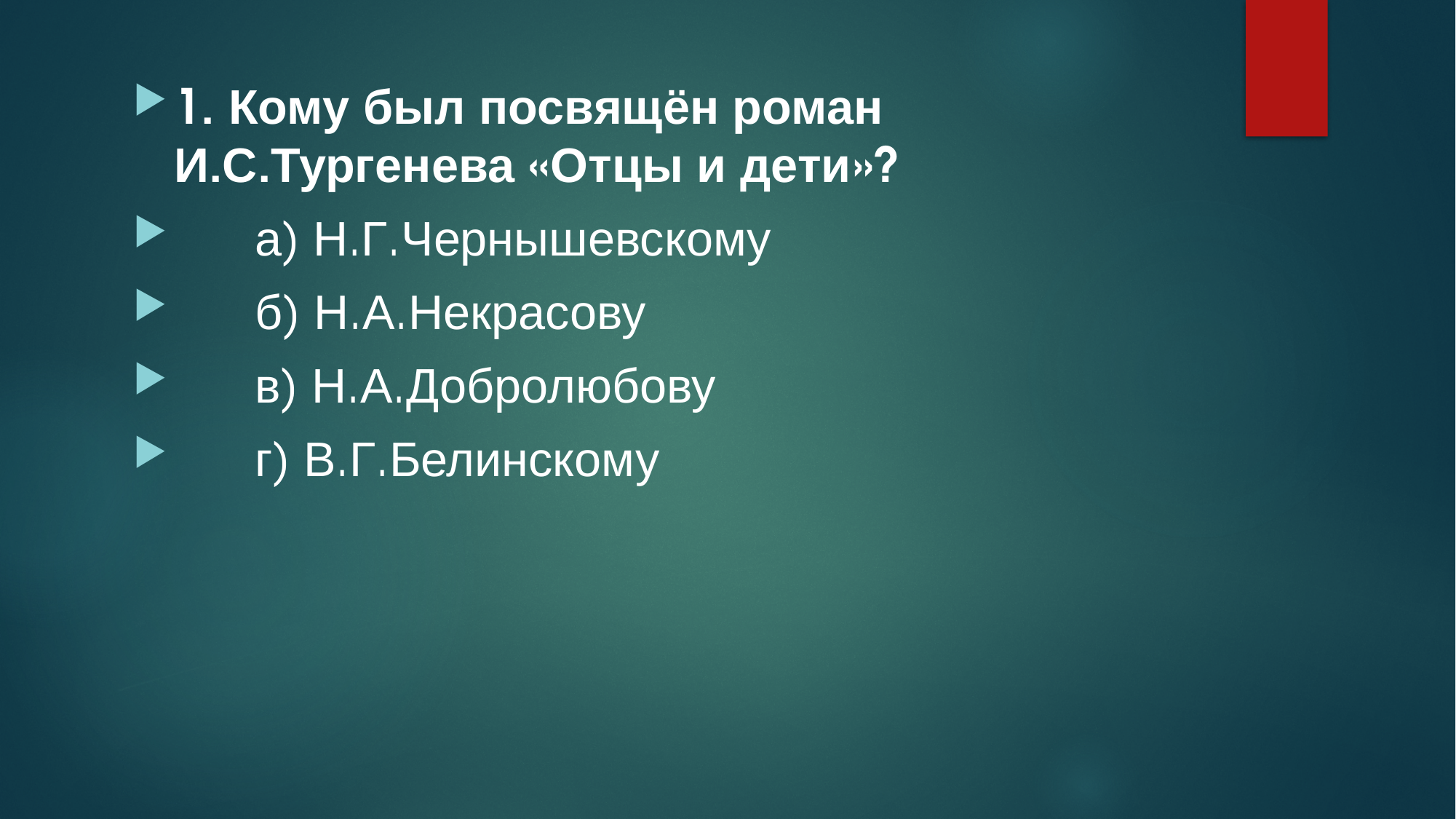

1. Кому был посвящён роман И.С.Тургенева «Отцы и дети»?
      а) Н.Г.Чернышевскому
      б) Н.А.Некрасову
      в) Н.А.Добролюбову
      г) В.Г.Белинскому